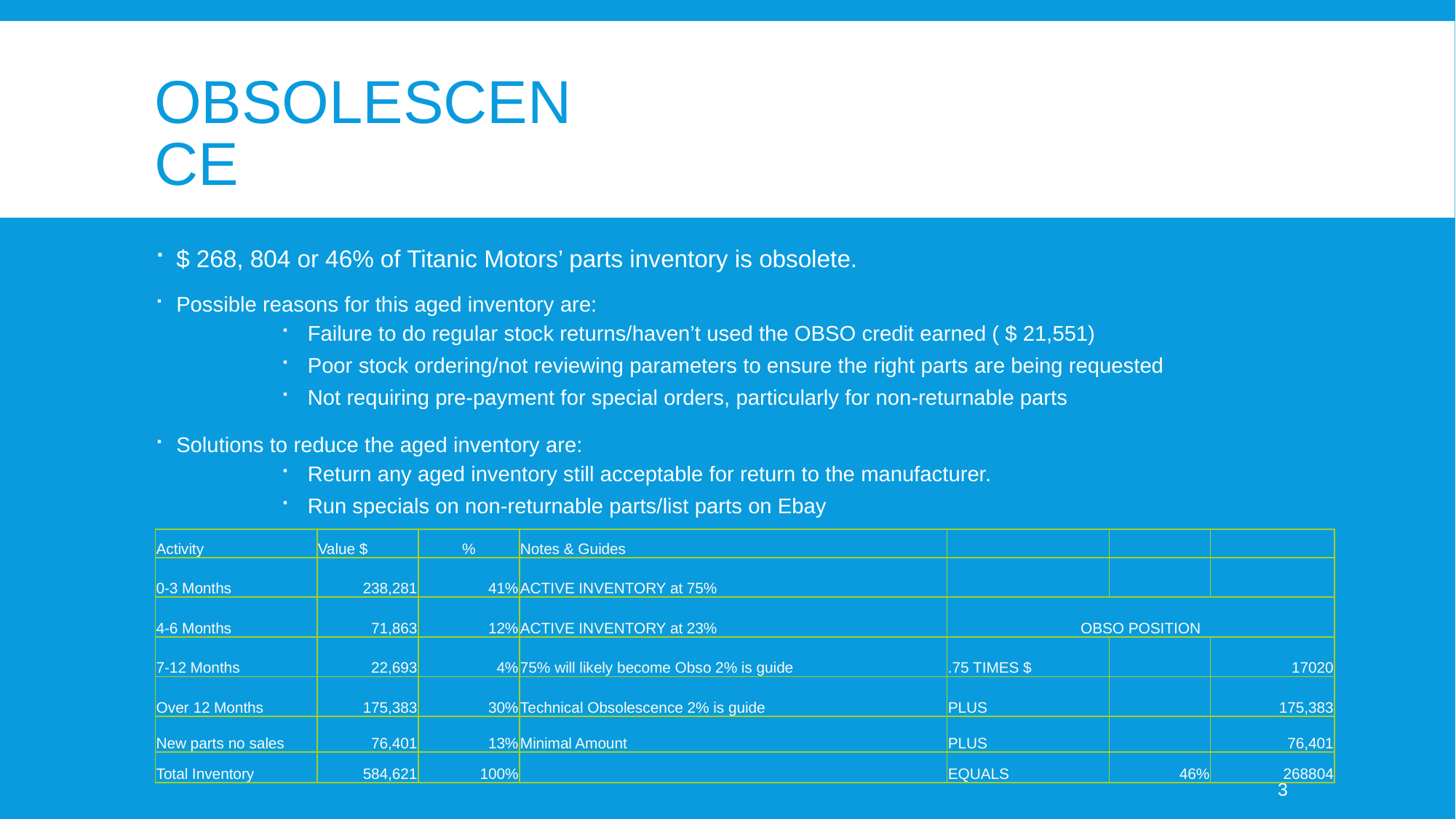

# OBSOLESCENCE
$ 268, 804 or 46% of Titanic Motors’ parts inventory is obsolete.
Possible reasons for this aged inventory are:
Failure to do regular stock returns/haven’t used the OBSO credit earned ( $ 21,551)
Poor stock ordering/not reviewing parameters to ensure the right parts are being requested
Not requiring pre-payment for special orders, particularly for non-returnable parts
Solutions to reduce the aged inventory are:
Return any aged inventory still acceptable for return to the manufacturer.
Run specials on non-returnable parts/list parts on Ebay

| Activity | Value $ | % | Notes & Guides |  |  |  |
| --- | --- | --- | --- | --- | --- | --- |
| 0-3 Months | 238,281 | 41% | ACTIVE INVENTORY at 75% |  |  |  |
| 4-6 Months | 71,863 | 12% | ACTIVE INVENTORY at 23% | OBSO POSITION |  |  |
| 7-12 Months | 22,693 | 4% | 75% will likely become Obso 2% is guide | .75 TIMES $ |  | 17020 |
| Over 12 Months | 175,383 | 30% | Technical Obsolescence 2% is guide | PLUS |  | 175,383 |
| New parts no sales | 76,401 | 13% | Minimal Amount | PLUS |  | 76,401 |
| Total Inventory | 584,621 | 100% |  | EQUALS | 46% | 268804 |
3